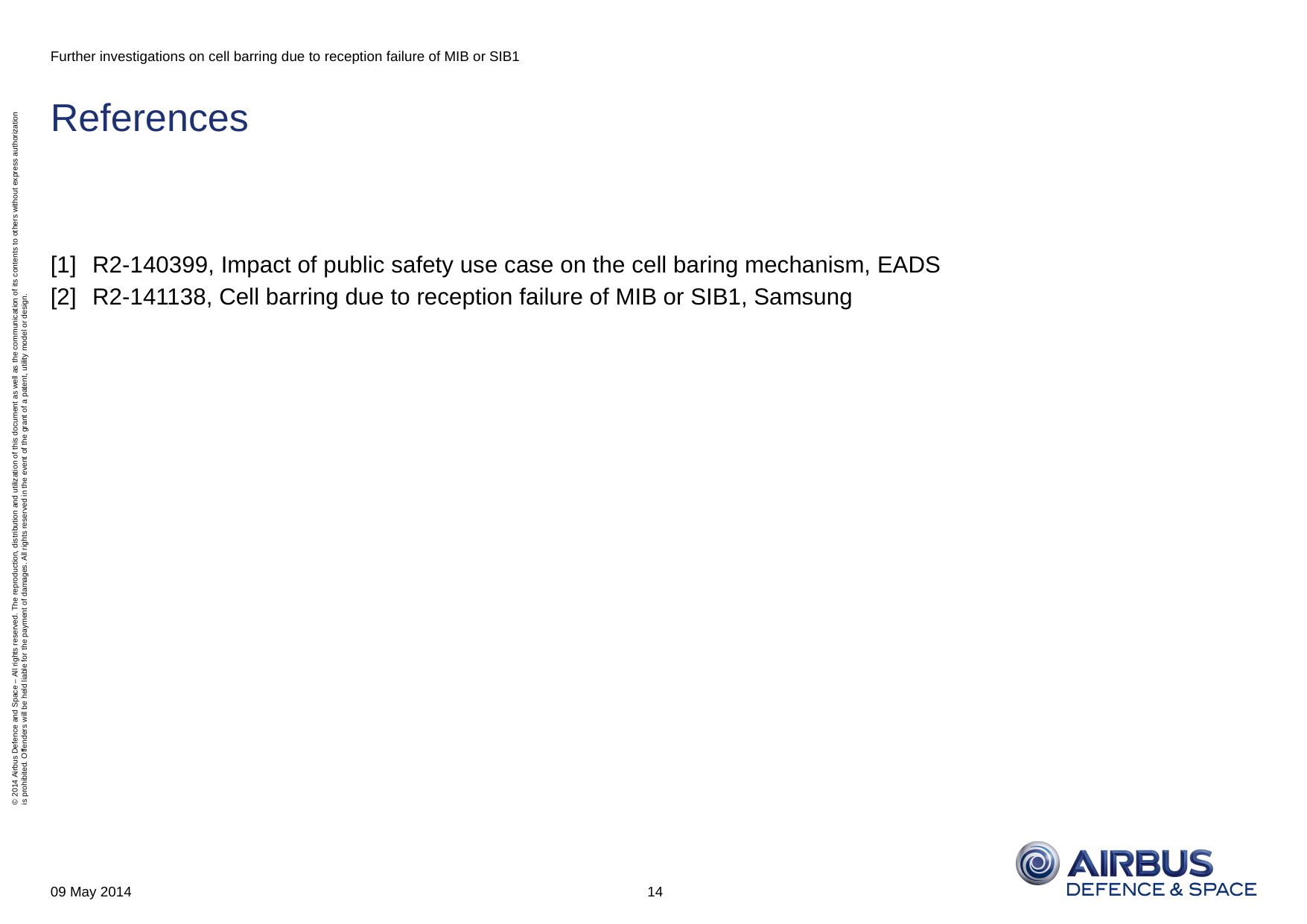

Further investigations on cell barring due to reception failure of MIB or SIB1
# References
[1]	R2-140399, Impact of public safety use case on the cell baring mechanism, EADS
[2]	R2-141138, Cell barring due to reception failure of MIB or SIB1, Samsung
14
09 May 2014